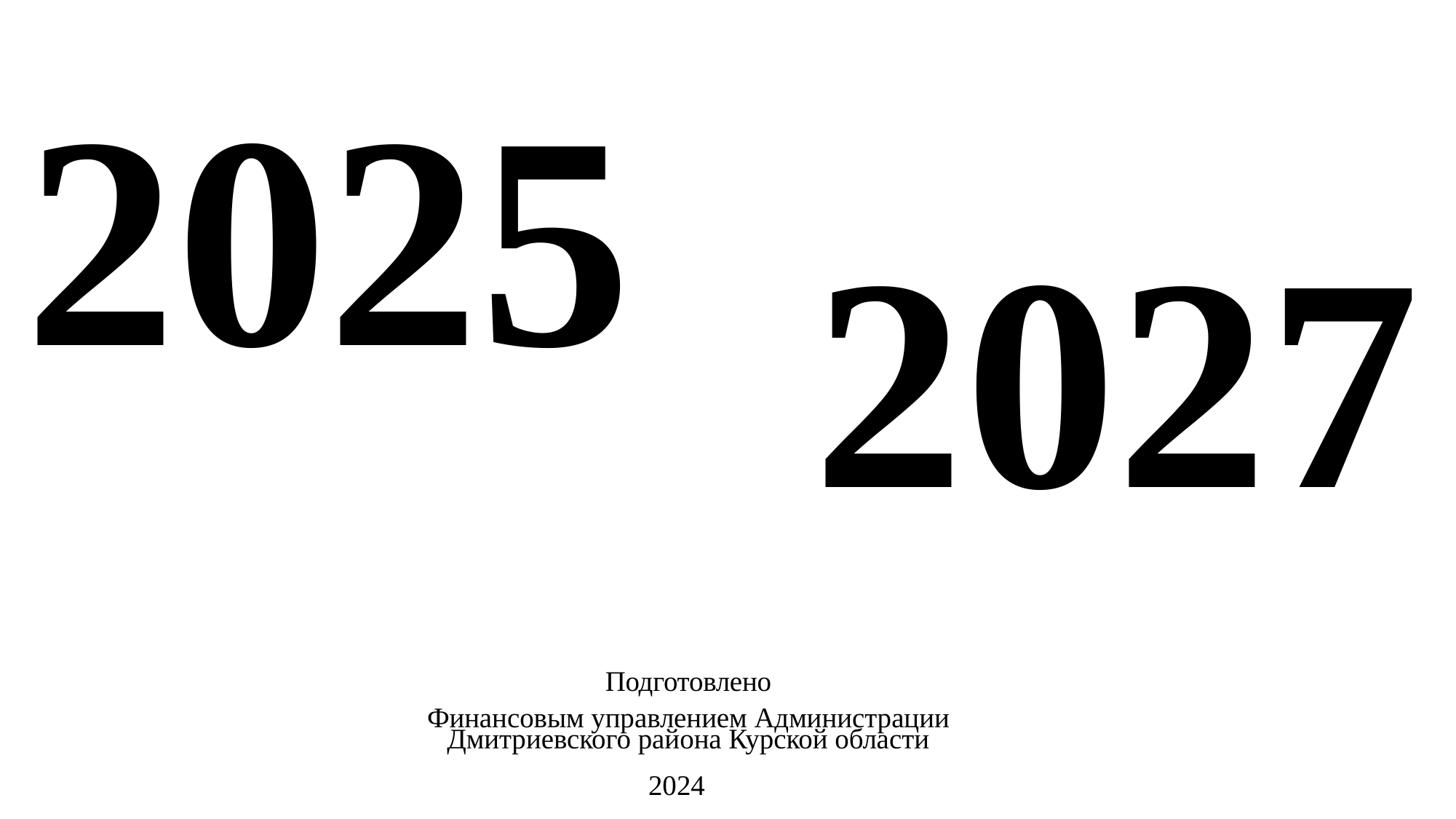

2025
2027
Подготовлено
Финансовым управлением Администрации Дмитриевского района Курской области
2024